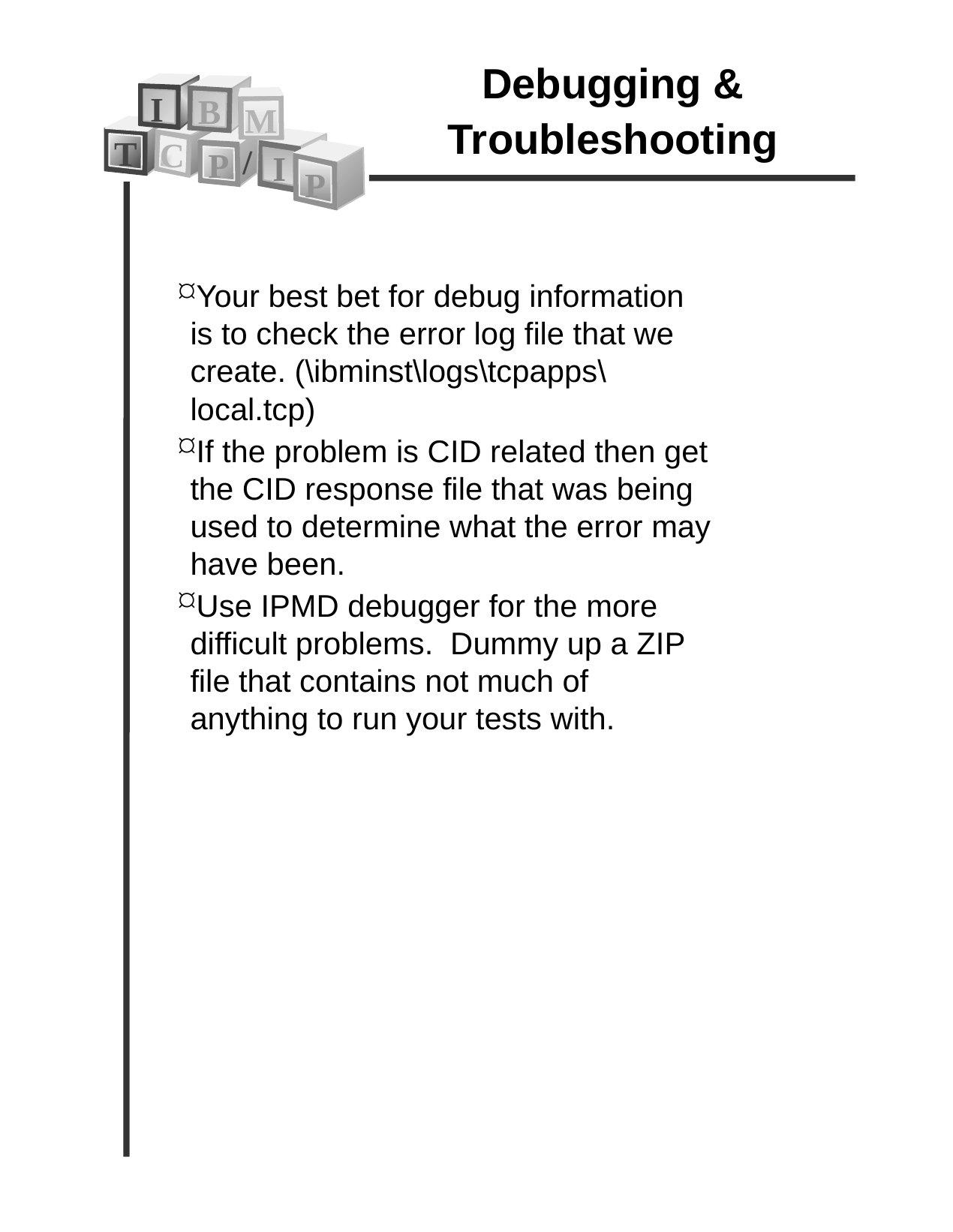

Debugging & Troubleshooting

I

B

M

T
C

/

P

I

P

Your best bet for debug information is to check the error log file that we create. (\ibminst\logs\tcpapps\local.tcp)
If the problem is CID related then get the CID response file that was being used to determine what the error may have been.
Use IPMD debugger for the more difficult problems.  Dummy up a ZIP file that contains not much of anything to run your tests with.